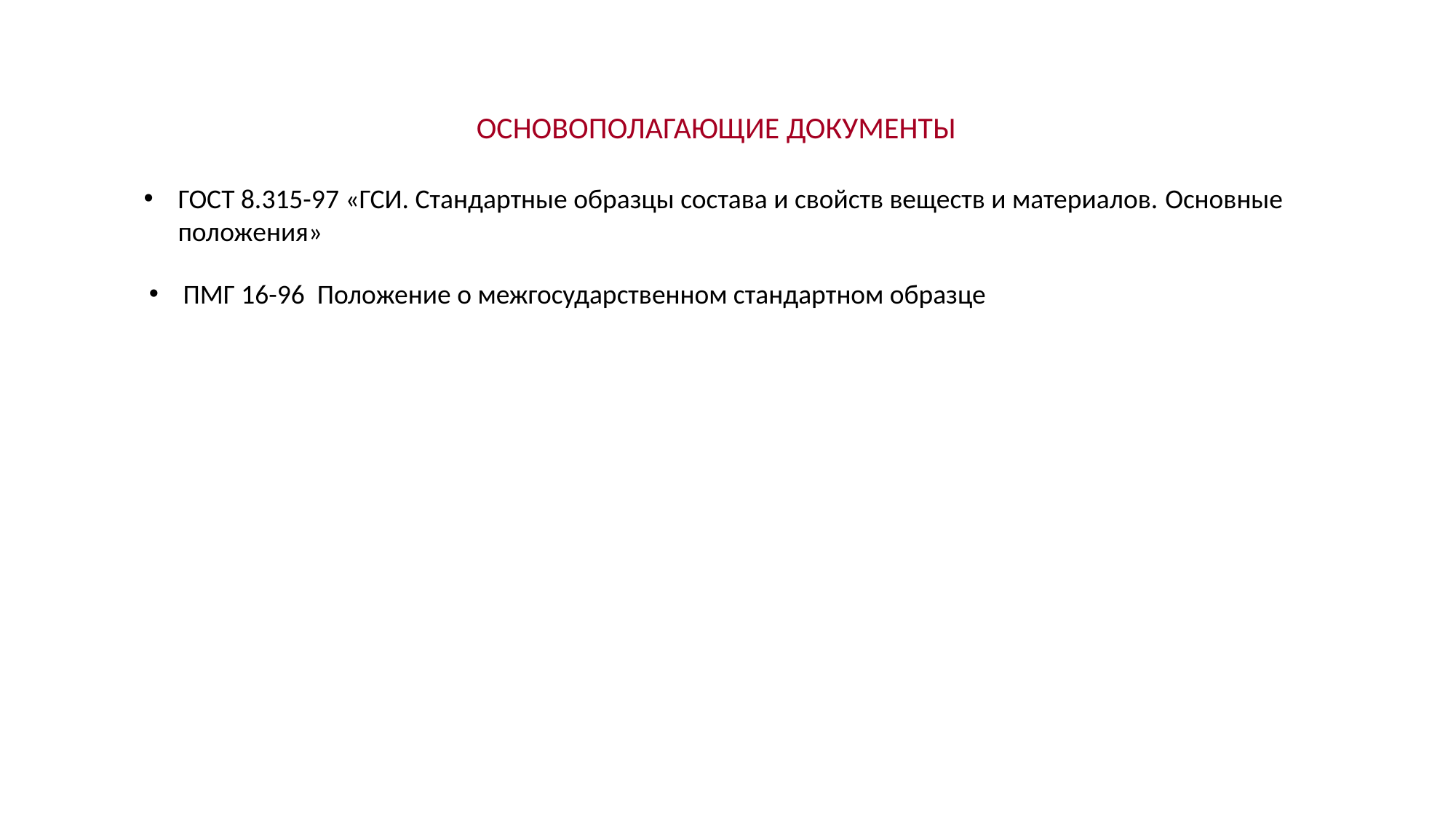

# ОСНОВОПОЛАГАЮЩИЕ ДОКУМЕНТЫ
ГОСТ 8.315-97 «ГСИ. Стандартные образцы состава и свойств веществ и материалов. Основные положения»

ПМГ 16-96  Положение о межгосударственном стандартном образце